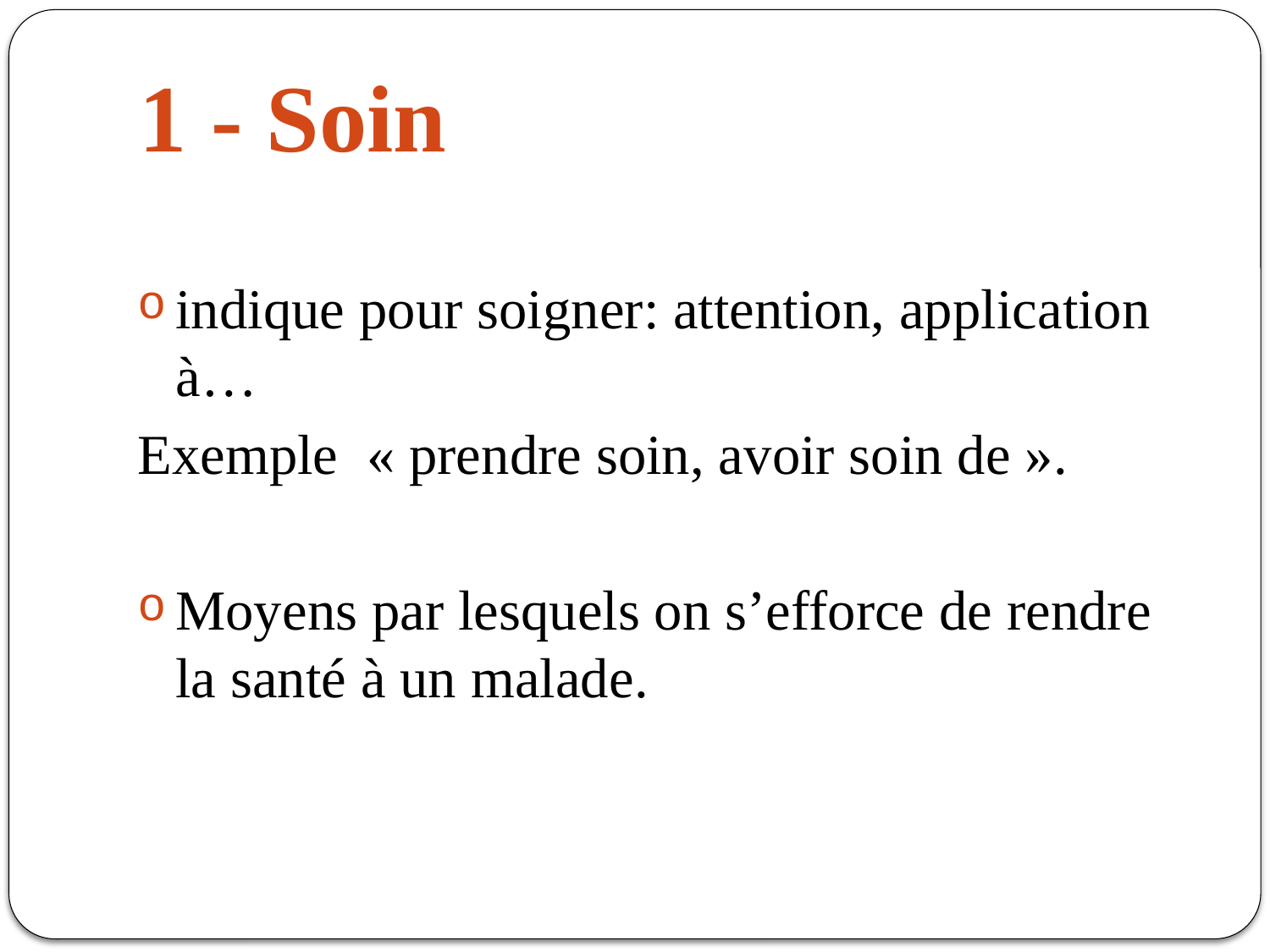

# 1 - Soin
indique pour soigner: attention, application à…
Exemple  « prendre soin, avoir soin de ».

Moyens par lesquels on s’efforce de rendre la santé à un malade.